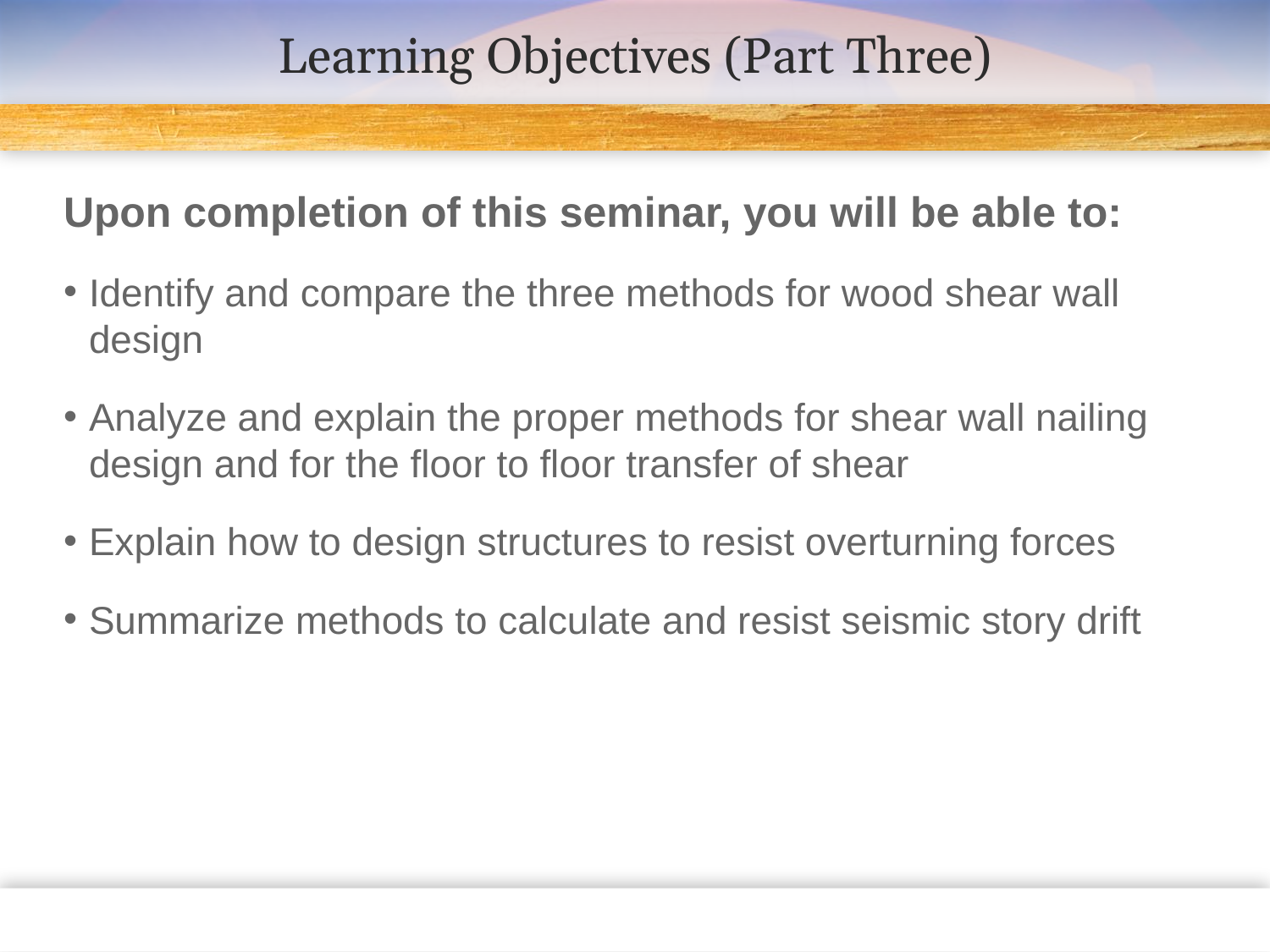

# Learning Objectives (Part Three)
Upon completion of this seminar, you will be able to:
Identify and compare the three methods for wood shear wall design
Analyze and explain the proper methods for shear wall nailing design and for the floor to floor transfer of shear
Explain how to design structures to resist overturning forces
Summarize methods to calculate and resist seismic story drift